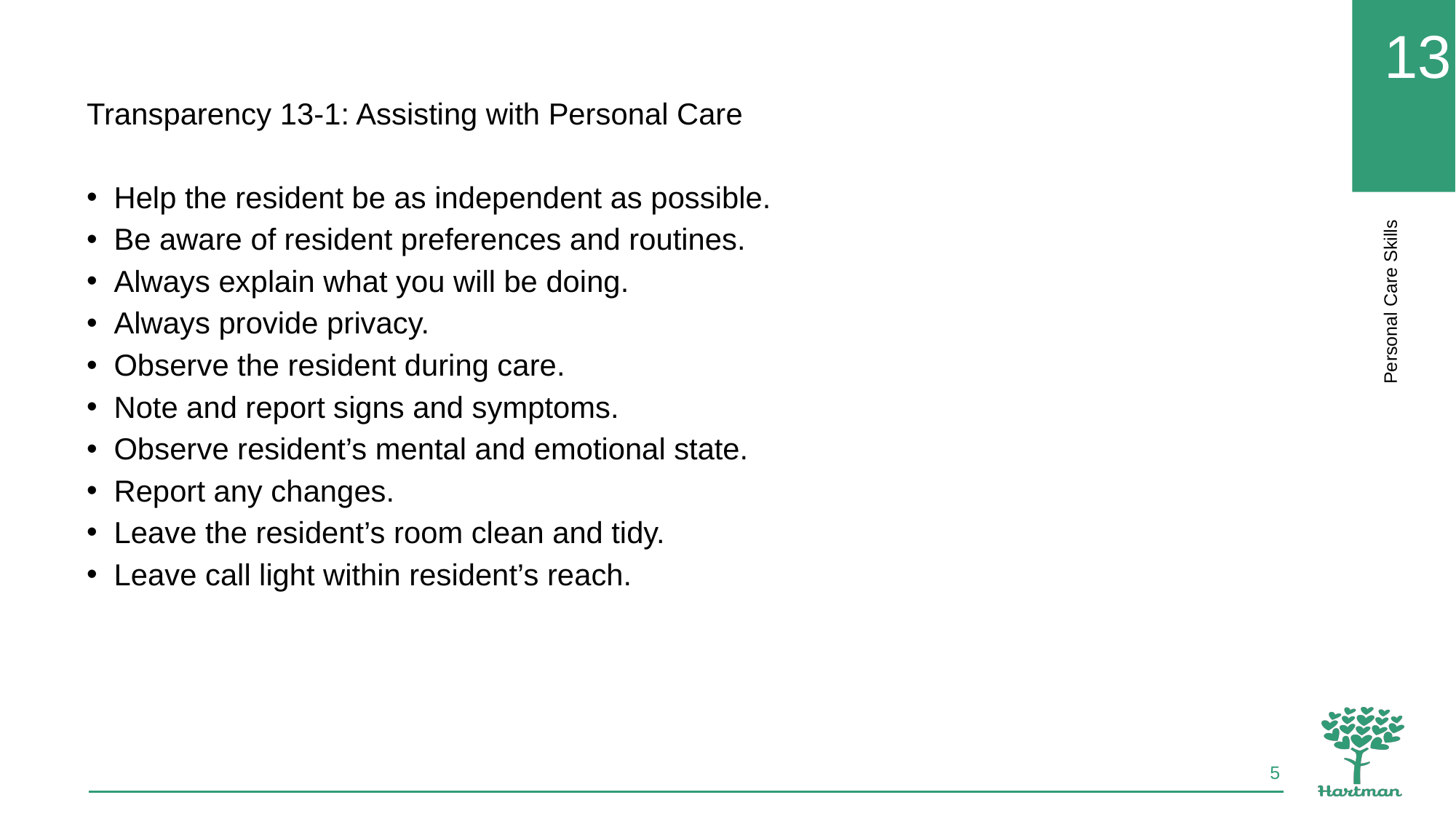

Transparency 13-1: Assisting with Personal Care

Help the resident be as independent as possible.
Be aware of resident preferences and routines.
Always explain what you will be doing.
Always provide privacy.
Observe the resident during care.
Note and report signs and symptoms.
Observe resident’s mental and emotional state.
Report any changes.
Leave the resident’s room clean and tidy.
Leave call light within resident’s reach.

5